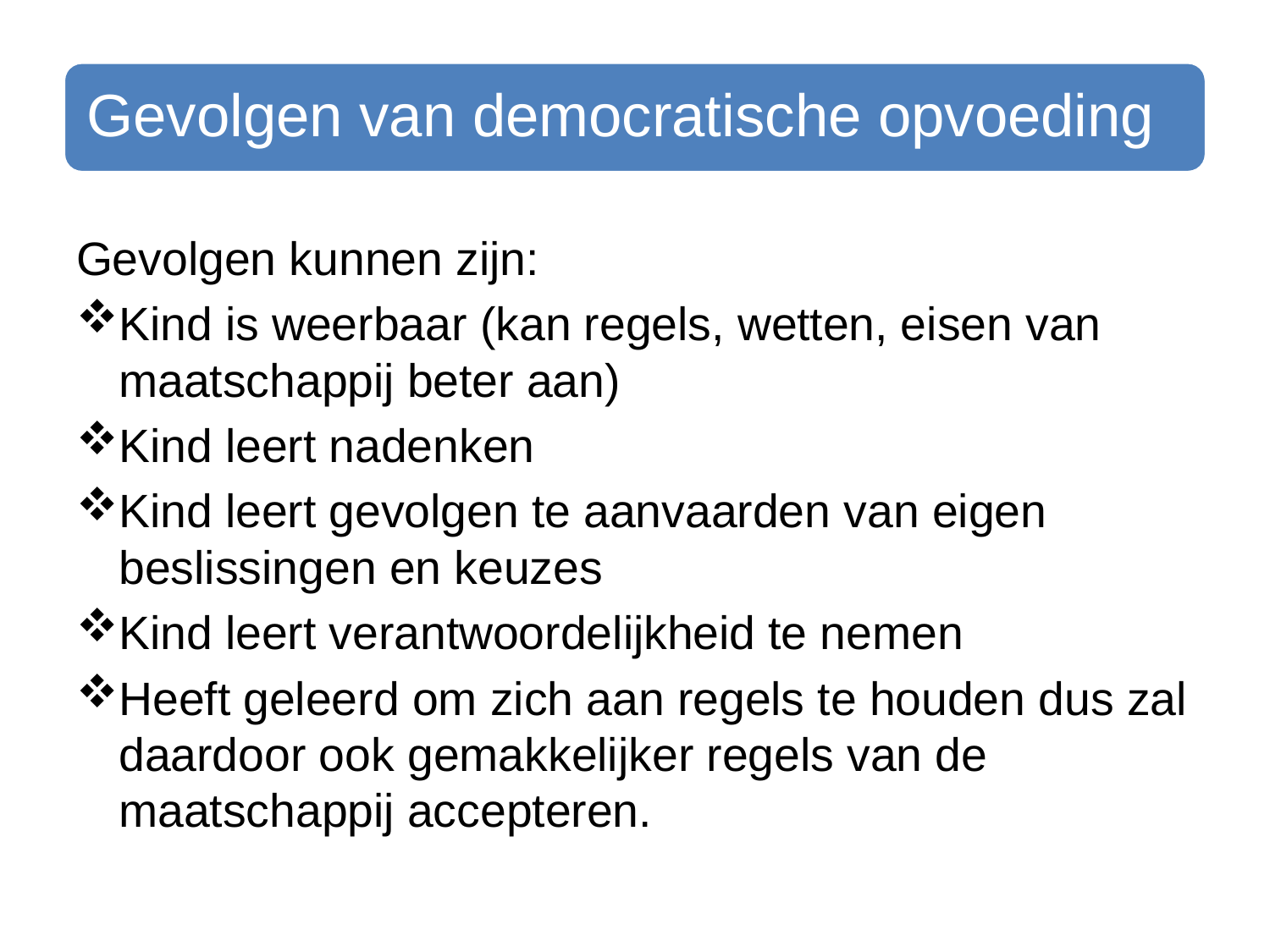

Gevolgen van democratische opvoeding
Gevolgen kunnen zijn:
Kind is weerbaar (kan regels, wetten, eisen van maatschappij beter aan)
Kind leert nadenken
Kind leert gevolgen te aanvaarden van eigen beslissingen en keuzes
Kind leert verantwoordelijkheid te nemen
Heeft geleerd om zich aan regels te houden dus zal daardoor ook gemakkelijker regels van de maatschappij accepteren.